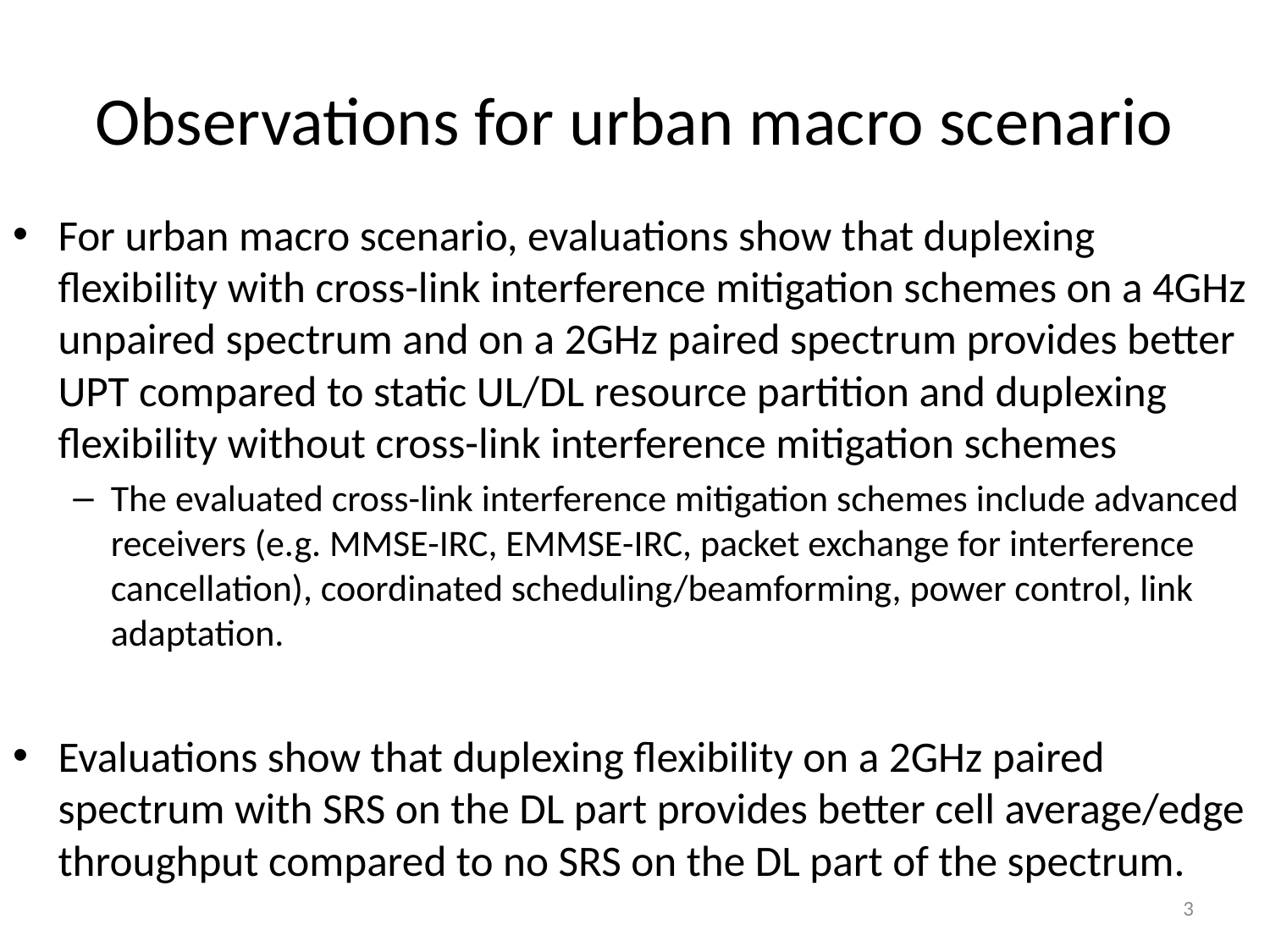

# Observations for urban macro scenario
For urban macro scenario, evaluations show that duplexing flexibility with cross-link interference mitigation schemes on a 4GHz unpaired spectrum and on a 2GHz paired spectrum provides better UPT compared to static UL/DL resource partition and duplexing flexibility without cross-link interference mitigation schemes
The evaluated cross-link interference mitigation schemes include advanced receivers (e.g. MMSE-IRC, EMMSE-IRC, packet exchange for interference cancellation), coordinated scheduling/beamforming, power control, link adaptation.

Evaluations show that duplexing flexibility on a 2GHz paired spectrum with SRS on the DL part provides better cell average/edge throughput compared to no SRS on the DL part of the spectrum.
3